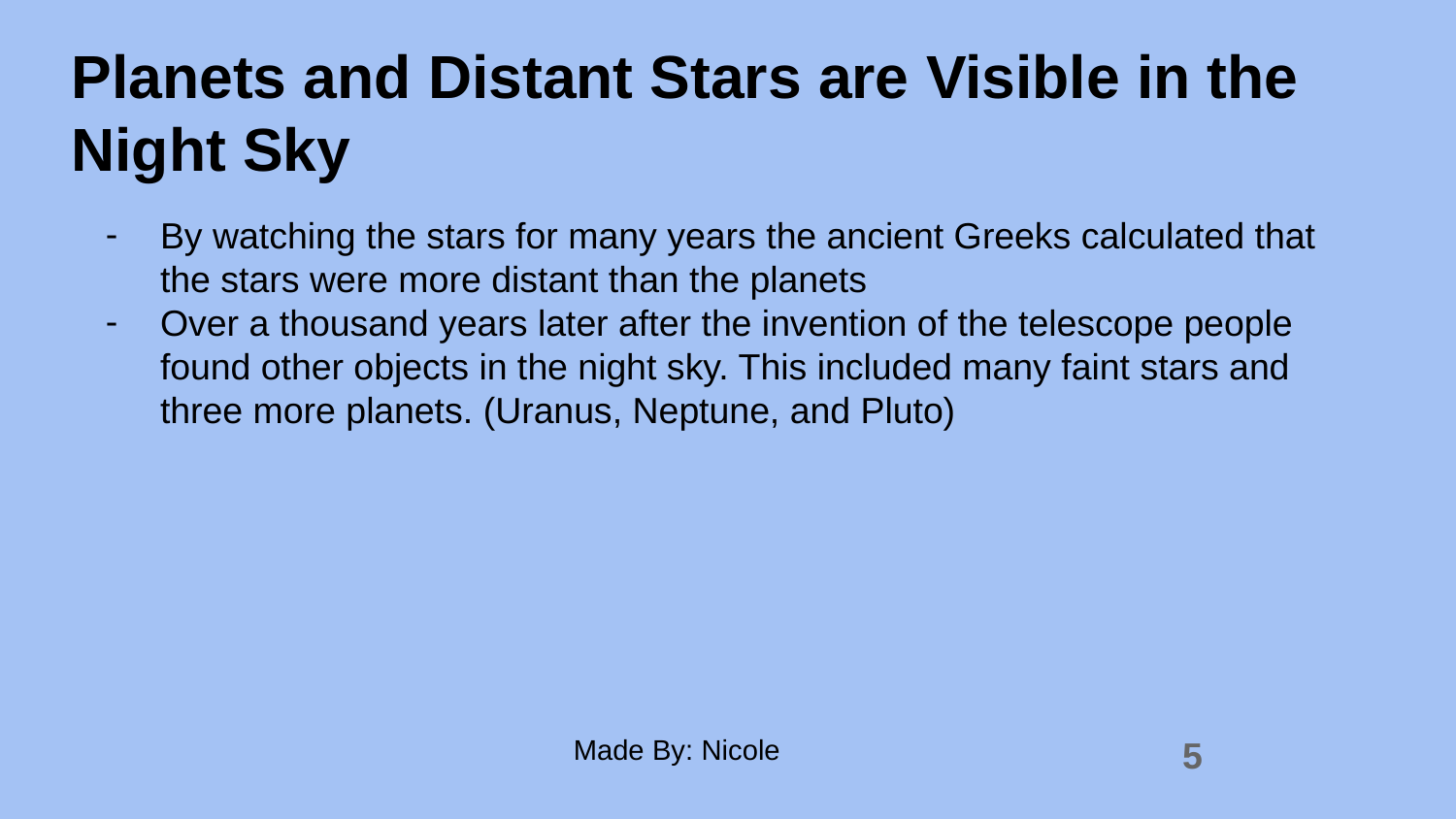

# Planets and Distant Stars are Visible in the Night Sky
By watching the stars for many years the ancient Greeks calculated that the stars were more distant than the planets
Over a thousand years later after the invention of the telescope people found other objects in the night sky. This included many faint stars and three more planets. (Uranus, Neptune, and Pluto)
Made By: Nicole
5